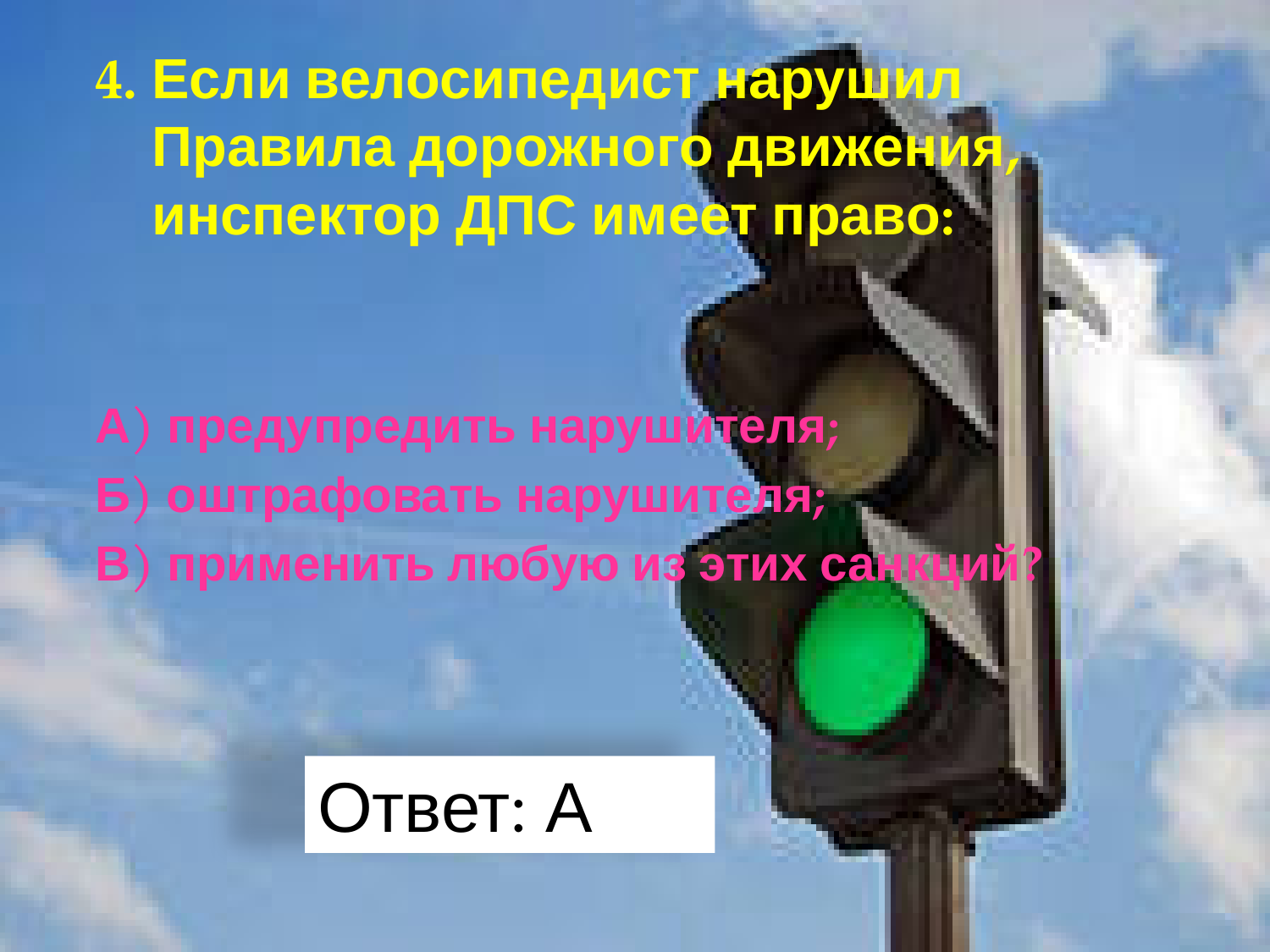

4. Если велосипедист нарушил Правила дорожного движения, инспектор ДПС имеет право:

А) предупредить нарушителя;
Б) оштрафовать нарушителя;
В) применить любую из этих санкций?

Ответ: А